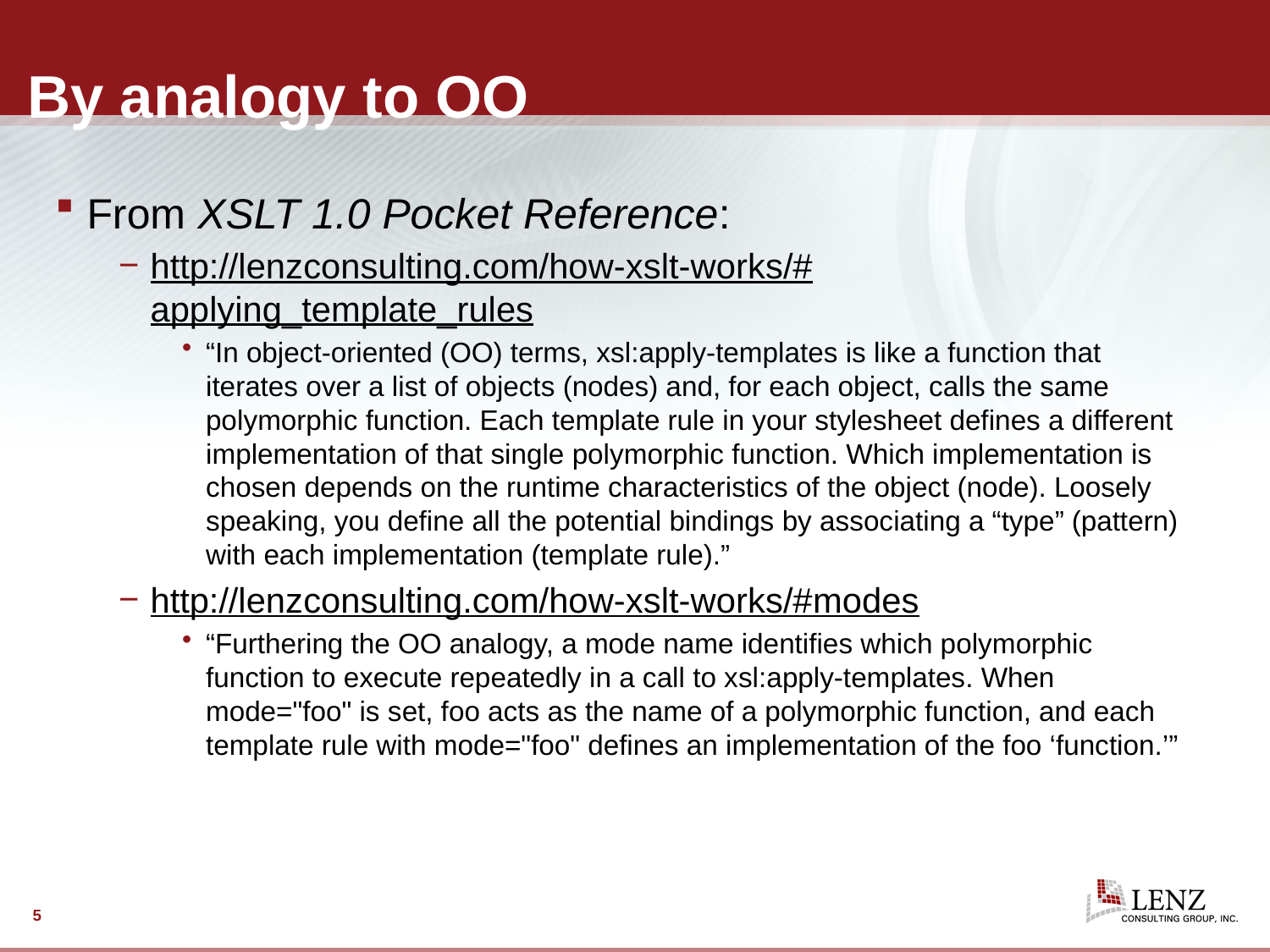

# By analogy to OO
From XSLT 1.0 Pocket Reference:
http://lenzconsulting.com/how-xslt-works/#applying_template_rules
“In object-oriented (OO) terms, xsl:apply-templates is like a function that iterates over a list of objects (nodes) and, for each object, calls the same polymorphic function. Each template rule in your stylesheet defines a different implementation of that single polymorphic function. Which implementation is chosen depends on the runtime characteristics of the object (node). Loosely speaking, you define all the potential bindings by associating a “type” (pattern) with each implementation (template rule).”
http://lenzconsulting.com/how-xslt-works/#modes
“Furthering the OO analogy, a mode name identifies which polymorphic function to execute repeatedly in a call to xsl:apply-templates. When mode="foo" is set, foo acts as the name of a polymorphic function, and each template rule with mode="foo" defines an implementation of the foo ‘function.’”
5